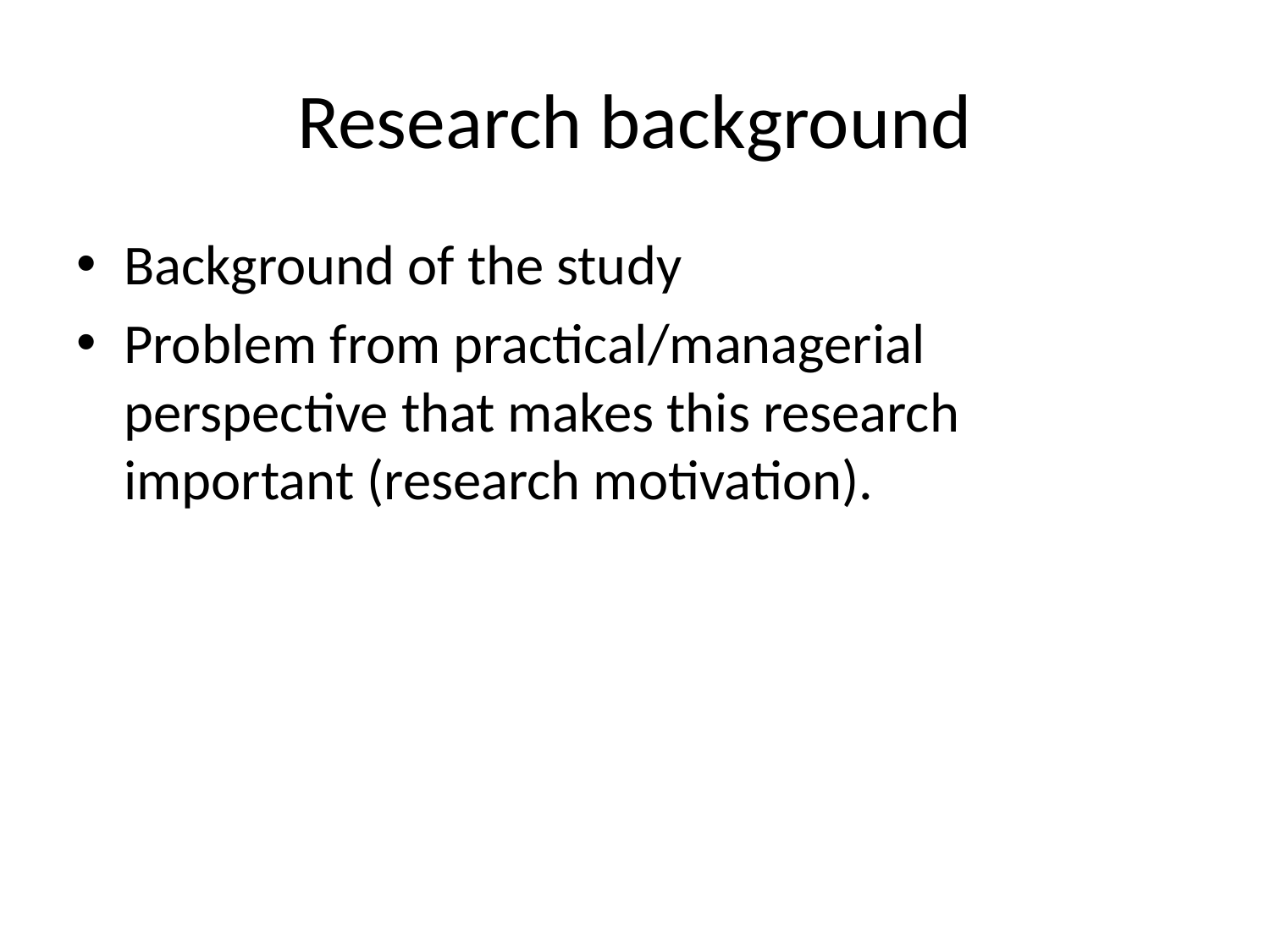

# Research background
Background of the study
Problem from practical/managerial perspective that makes this research important (research motivation).